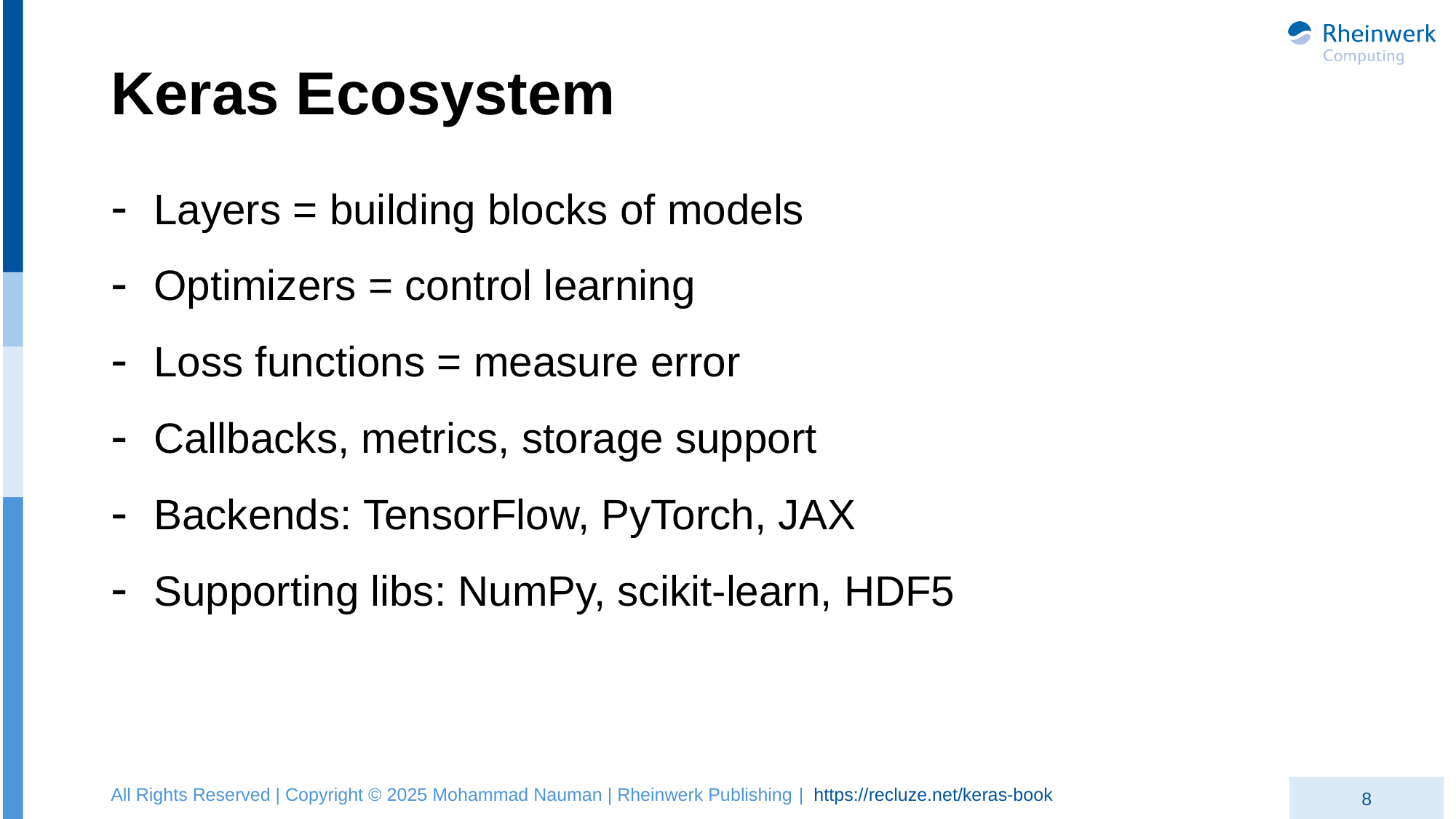

# Keras Ecosystem
Layers = building blocks of models
Optimizers = control learning
Loss functions = measure error
Callbacks, metrics, storage support
Backends: TensorFlow, PyTorch, JAX
Supporting libs: NumPy, scikit-learn, HDF5